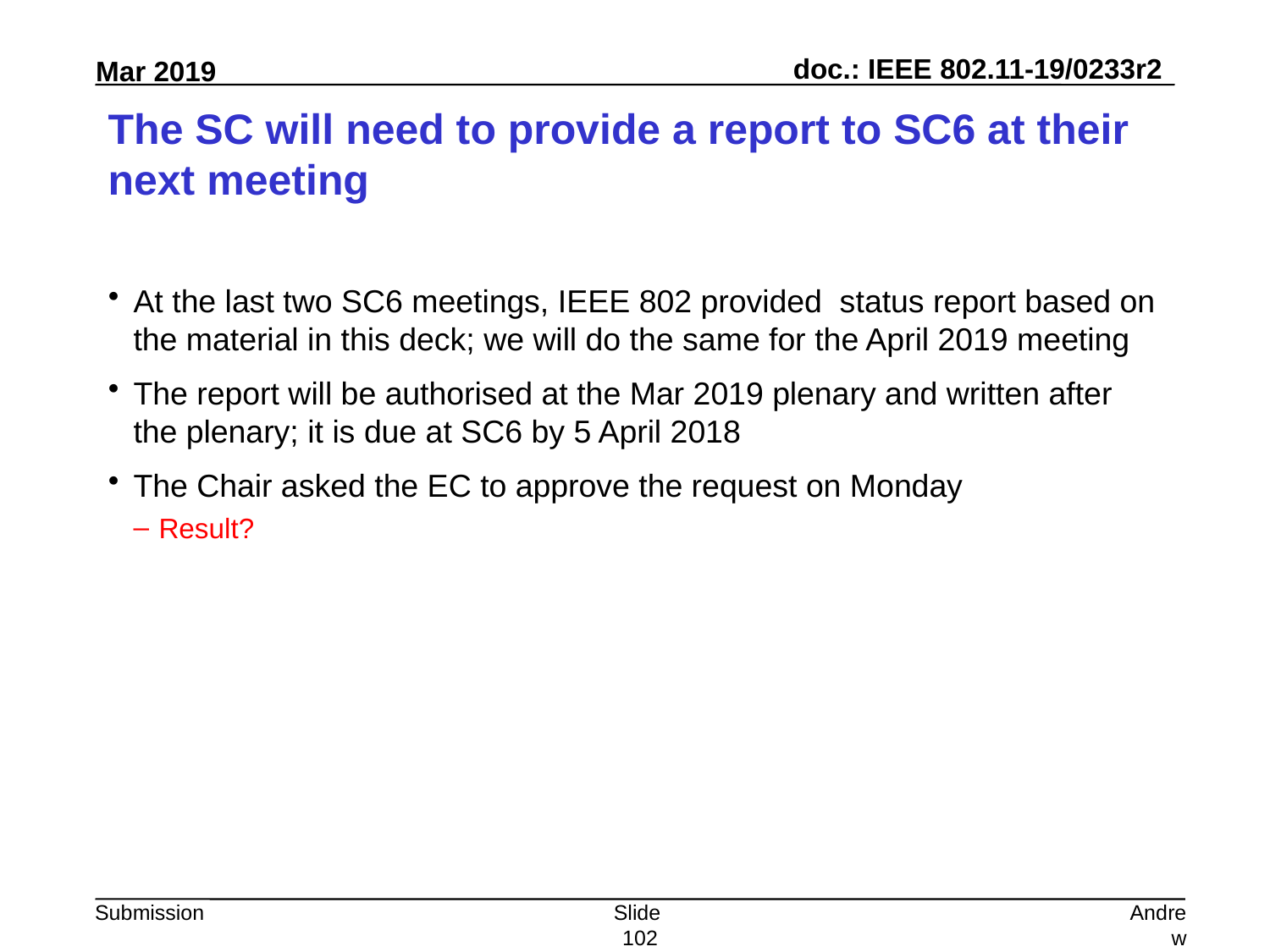

# The SC will need to provide a report to SC6 at their next meeting
At the last two SC6 meetings, IEEE 802 provided  status report based on the material in this deck; we will do the same for the April 2019 meeting
The report will be authorised at the Mar 2019 plenary and written after the plenary; it is due at SC6 by 5 April 2018
The Chair asked the EC to approve the request on Monday
Result?
Slide 102
Andrew Myles, Cisco